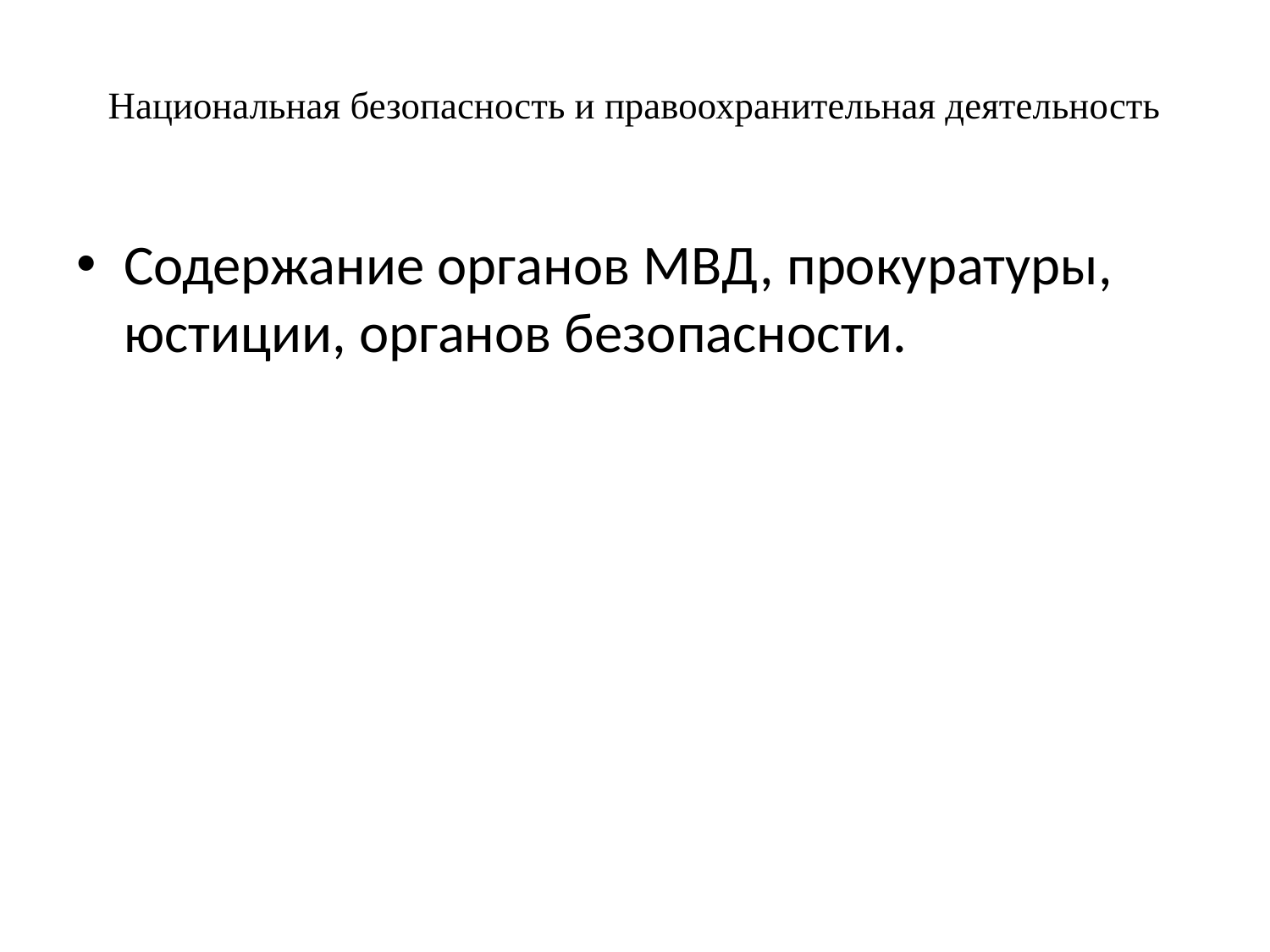

# Национальная безопасность и правоохранительная деятельность
Содержание органов МВД, прокуратуры, юстиции, органов безопасности.